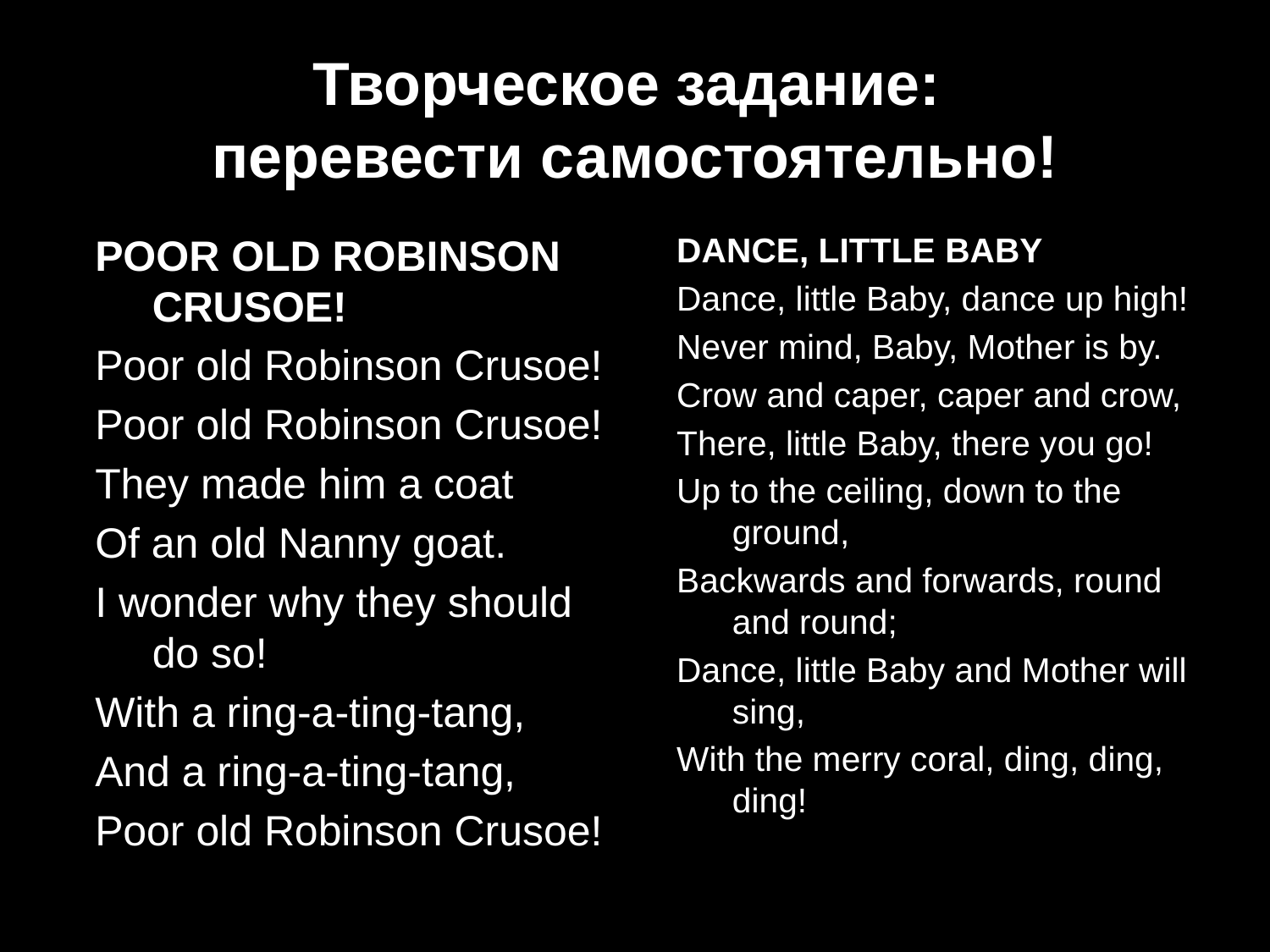

# Творческое задание: перевести самостоятельно!
POOR OLD ROBINSON CRUSOE!
Poor old Robinson Crusoe!
Poor old Robinson Crusoe!
They made him a coat
Of an old Nanny goat.
I wonder why they should do so!
With a ring-a-ting-tang,
And a ring-a-ting-tang,
Poor old Robinson Crusoe!

DANCE, LITTLE BABY
Dance, little Baby, dance up high!
Never mind, Baby, Mother is by.
Crow and caper, caper and crow,
There, little Baby, there you go!
Up to the ceiling, down to the ground,
Backwards and forwards, round and round;
Dance, little Baby and Mother will sing,
With the merry coral, ding, ding, ding!